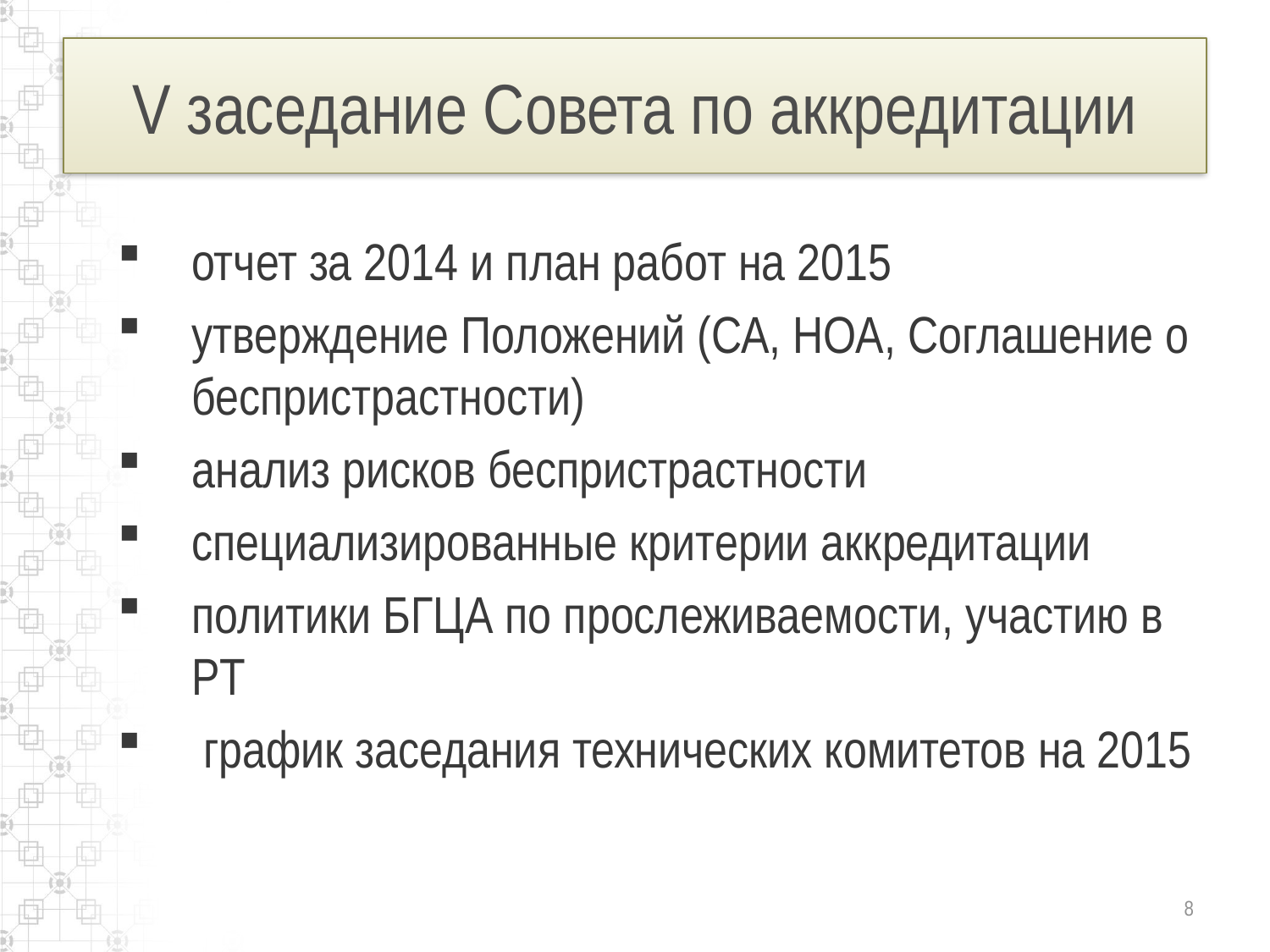

# V заседание Совета по аккредитации
отчет за 2014 и план работ на 2015
утверждение Положений (СА, НОА, Соглашение о беспристрастности)
анализ рисков беспристрастности
специализированные критерии аккредитации
политики БГЦА по прослеживаемости, участию в PT
 график заседания технических комитетов на 2015
8